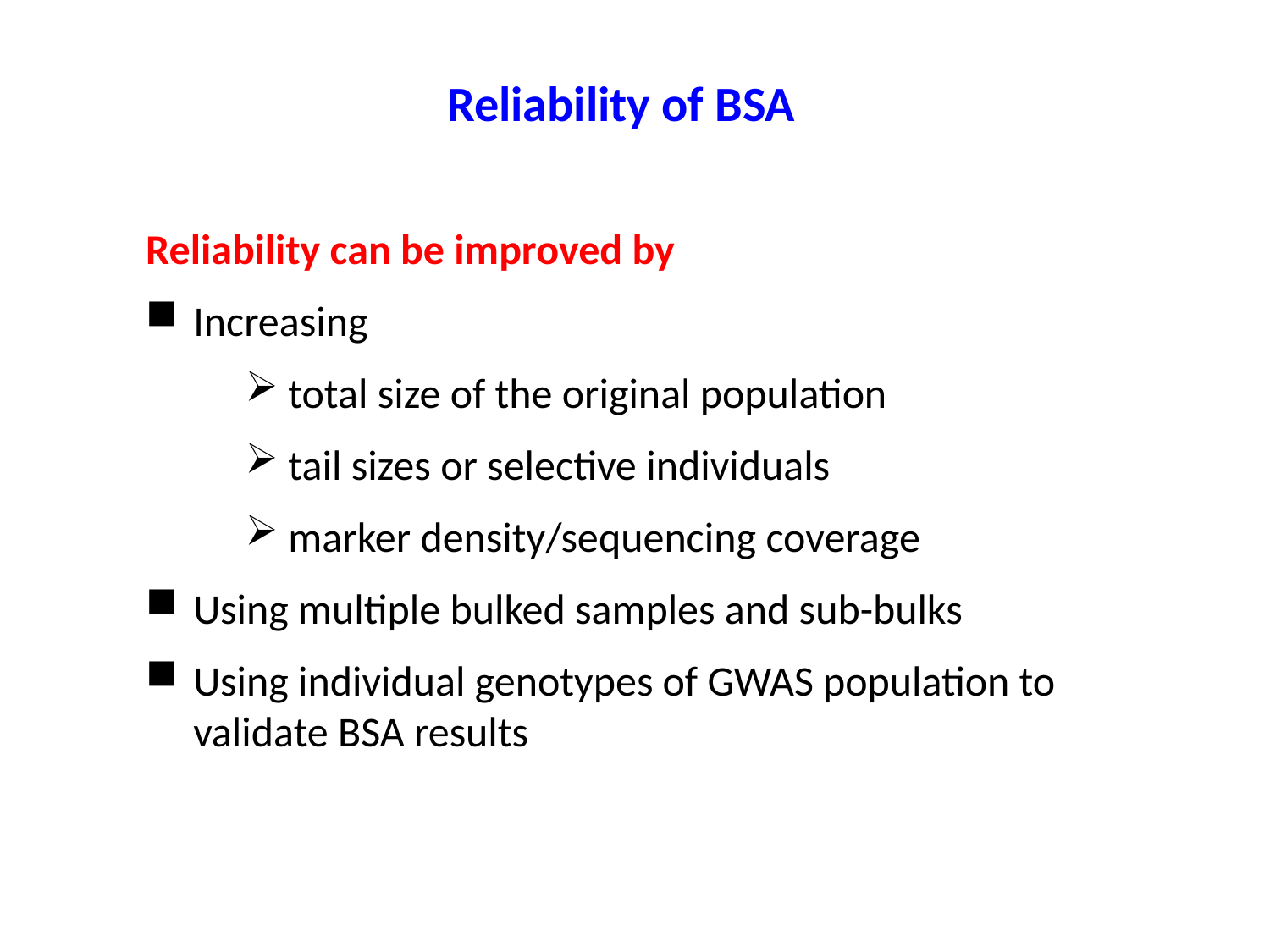

Reliability of BSA
Reliability can be improved by
Increasing
 total size of the original population
 tail sizes or selective individuals
 marker density/sequencing coverage
Using multiple bulked samples and sub-bulks
Using individual genotypes of GWAS population to validate BSA results